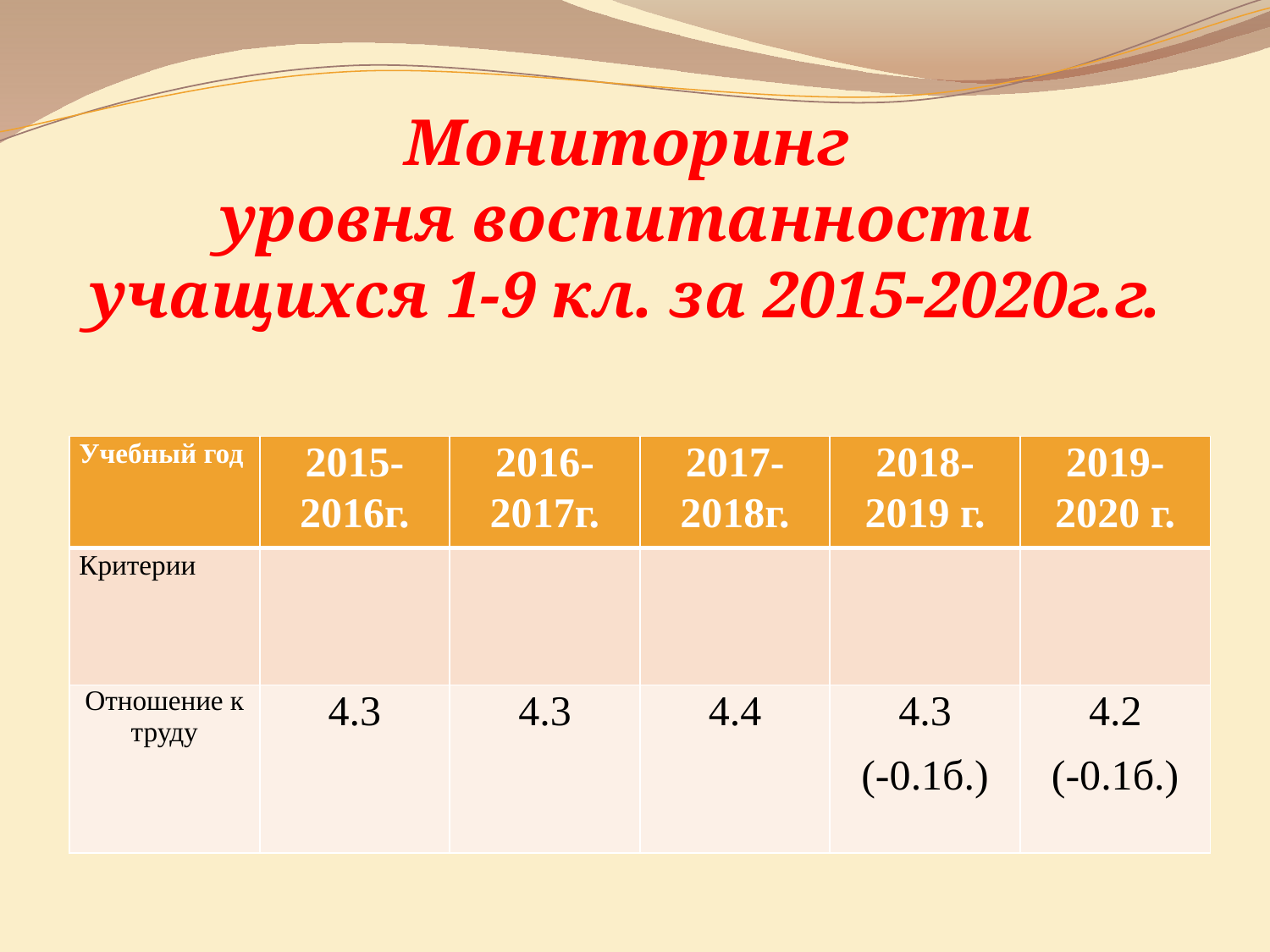

# Мониторинг уровня воспитанности учащихся 1-9 кл. за 2015-2020г.г.
| Учебный год | 2015-2016г. | 2016-2017г. | 2017-2018г. | 2018-2019 г. | 2019-2020 г. |
| --- | --- | --- | --- | --- | --- |
| Критерии |  |  |  |  |  |
| Отношение к труду | 4.3 | 4.3 | 4.4 | 4.3 (-0.1б.) | 4.2 (-0.1б.) |